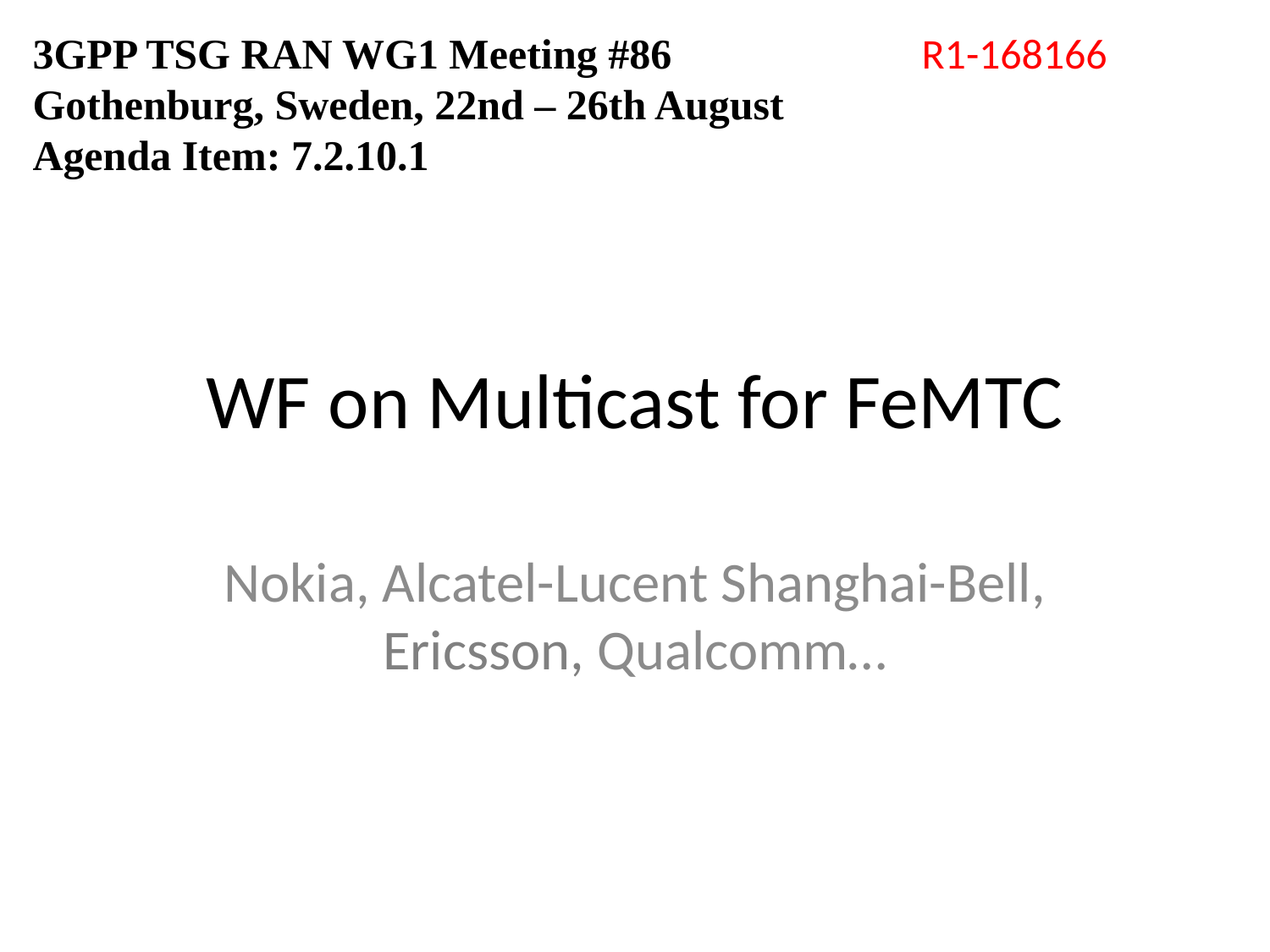

3GPP TSG RAN WG1 Meeting #86		R1-168166
Gothenburg, Sweden, 22nd – 26th August
Agenda Item: 7.2.10.1

# WF on Multicast for FeMTC
Nokia, Alcatel-Lucent Shanghai-Bell, Ericsson, Qualcomm…